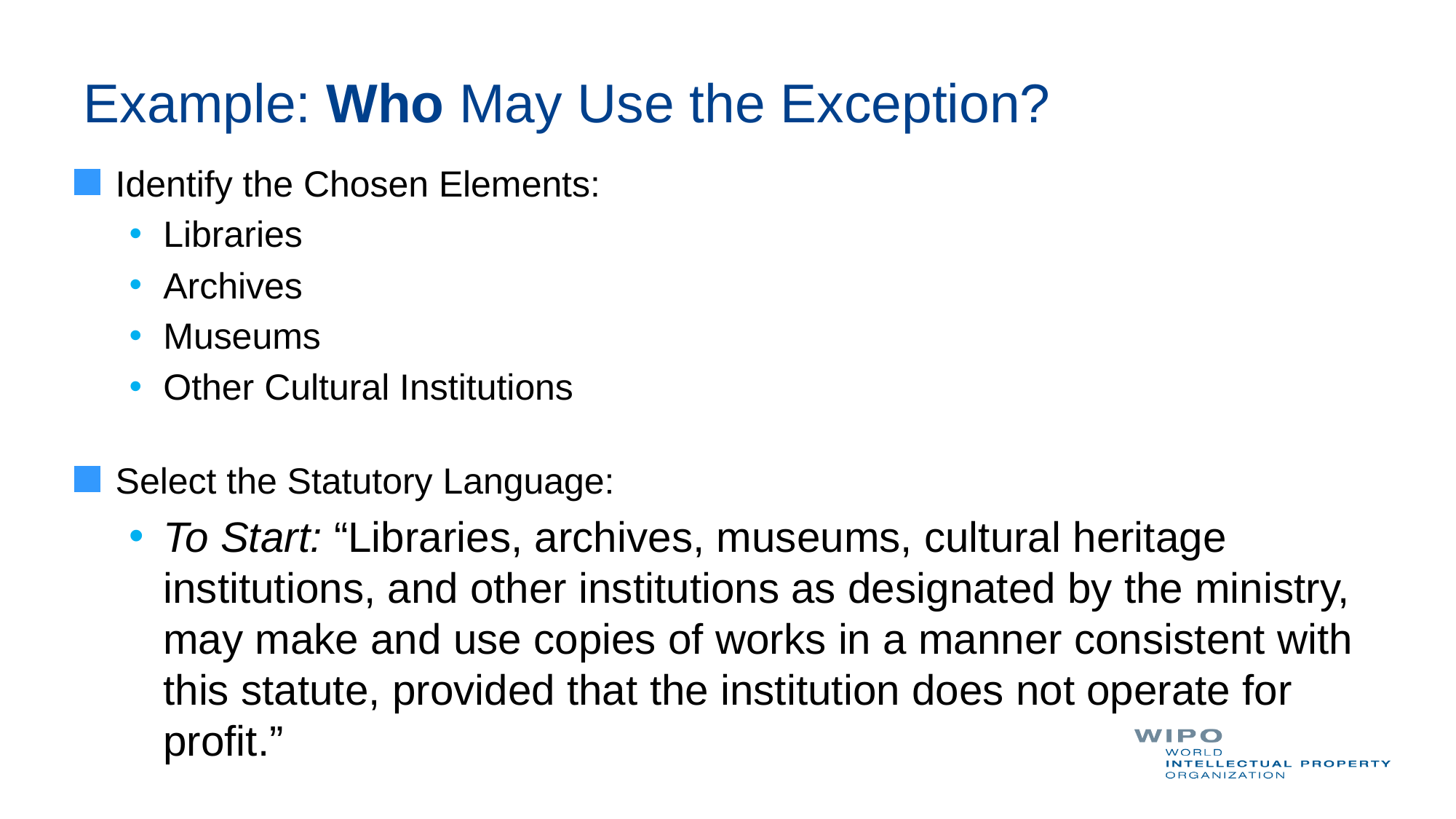

# Example: Who May Use the Exception?
Identify the Chosen Elements:
Libraries
Archives
Museums
Other Cultural Institutions

Select the Statutory Language:
To Start: “Libraries, archives, museums, cultural heritage institutions, and other institutions as designated by the ministry, may make and use copies of works in a manner consistent with this statute, provided that the institution does not operate for profit.”